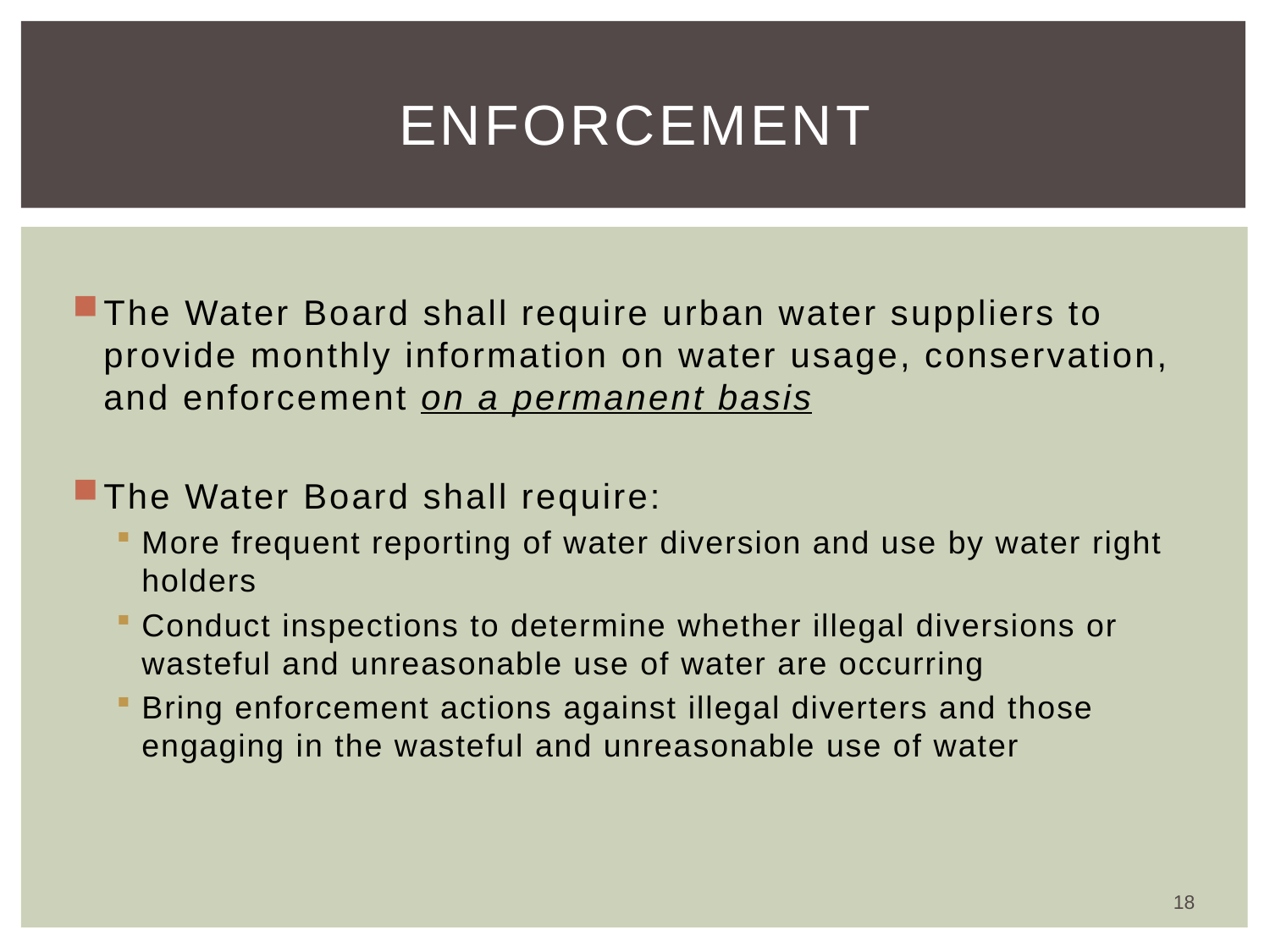

# Enforcement

The Water Board shall require urban water suppliers to provide monthly information on water usage, conservation, and enforcement on a permanent basis

The Water Board shall require:
More frequent reporting of water diversion and use by water right holders
Conduct inspections to determine whether illegal diversions or wasteful and unreasonable use of water are occurring
Bring enforcement actions against illegal diverters and those engaging in the wasteful and unreasonable use of water
18